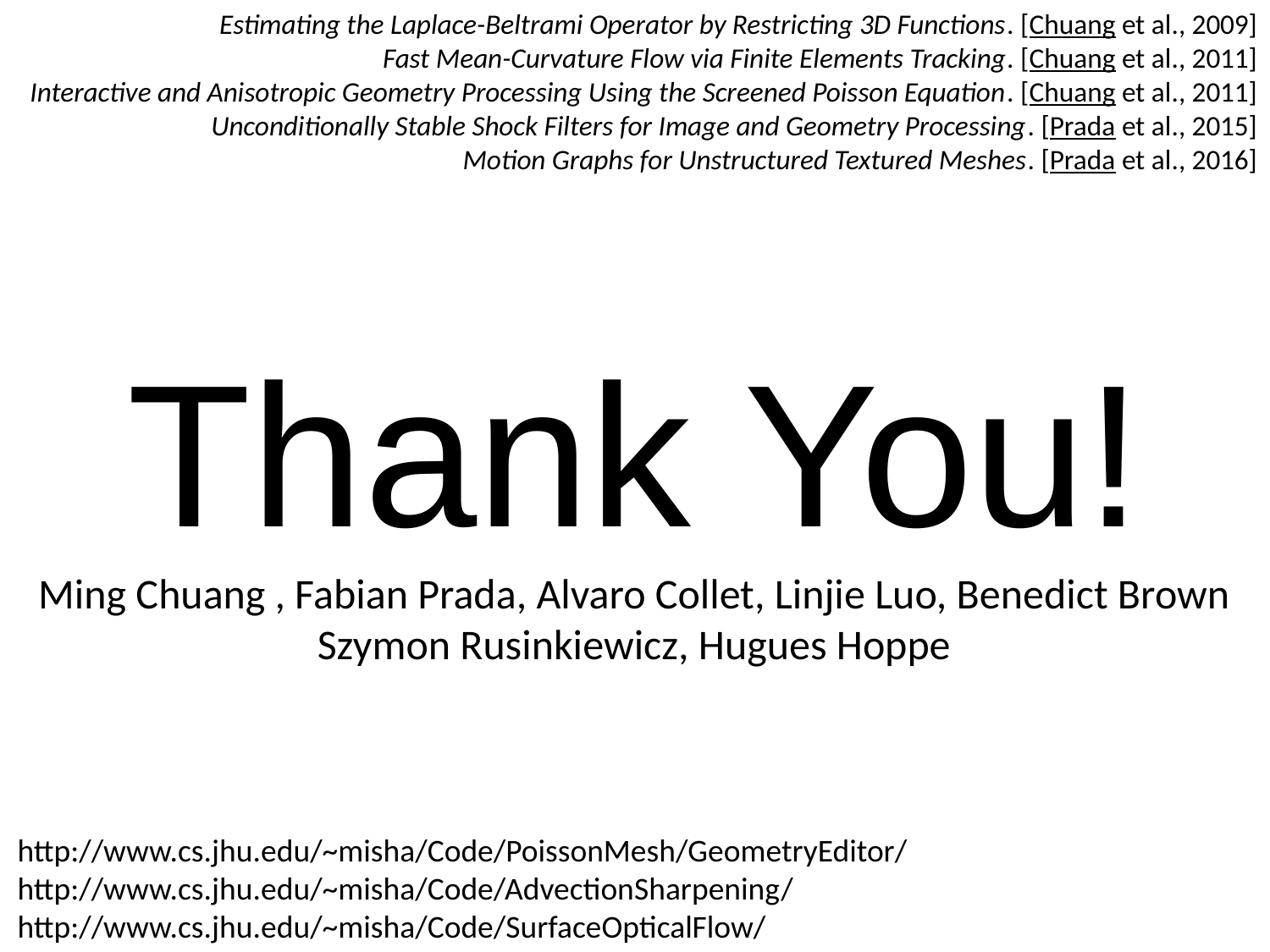

Estimating the Laplace-Beltrami Operator by Restricting 3D Functions. [Chuang et al., 2009]
Fast Mean-Curvature Flow via Finite Elements Tracking. [Chuang et al., 2011]
Interactive and Anisotropic Geometry Processing Using the Screened Poisson Equation. [Chuang et al., 2011]
Unconditionally Stable Shock Filters for Image and Geometry Processing. [Prada et al., 2015]
Motion Graphs for Unstructured Textured Meshes. [Prada et al., 2016]
Thank You!
Ming Chuang , Fabian Prada, Alvaro Collet, Linjie Luo, Benedict Brown
Szymon Rusinkiewicz, Hugues Hoppe
http://www.cs.jhu.edu/~misha/Code/PoissonMesh/GeometryEditor/
http://www.cs.jhu.edu/~misha/Code/AdvectionSharpening/
http://www.cs.jhu.edu/~misha/Code/SurfaceOpticalFlow/